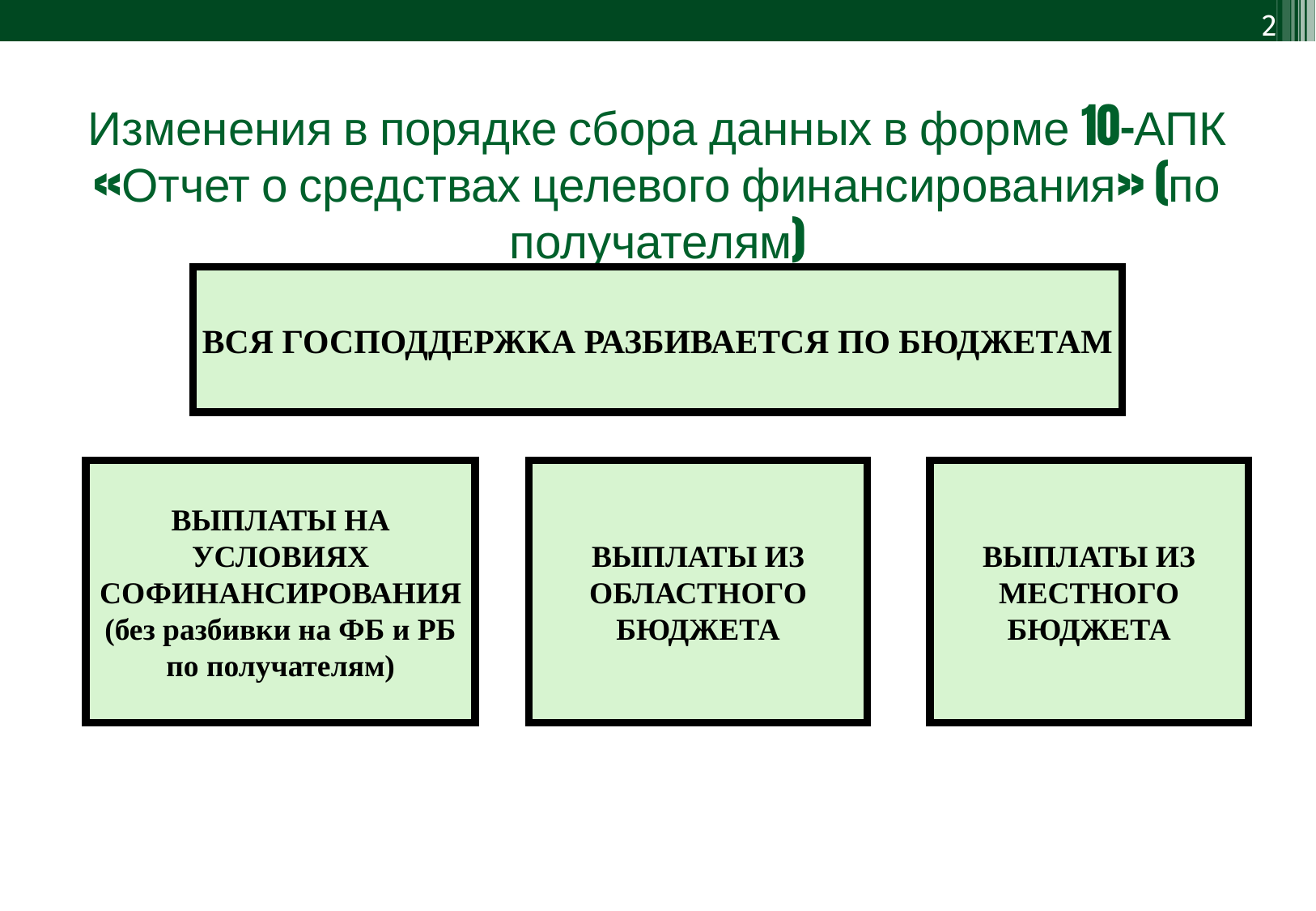

Изменения в порядке сбора данных в форме 10-АПК «Отчет о средствах целевого финансирования» (по получателям)
ВСЯ ГОСПОДДЕРЖКА РАЗБИВАЕТСЯ ПО БЮДЖЕТАМ

ВЫПЛАТЫ ИЗ ОБЛАСТНОГО БЮДЖЕТА
ВЫПЛАТЫ НА УСЛОВИЯХ СОФИНАНСИРОВАНИЯ (без разбивки на ФБ и РБ по получателям)
ВЫПЛАТЫ ИЗ МЕСТНОГО БЮДЖЕТА